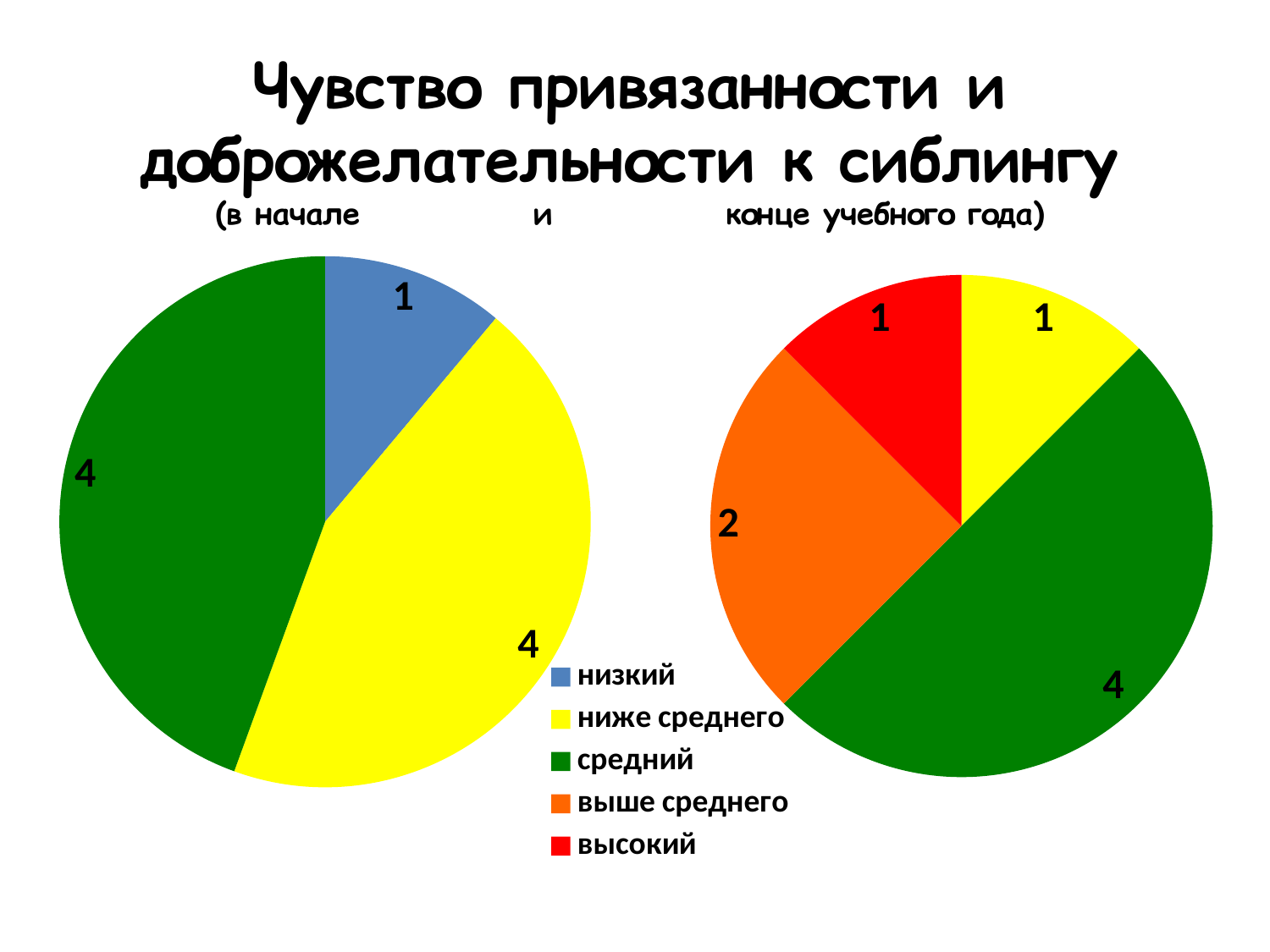

# Чувство привязанности и доброжелательности к сиблингу (в начале             и             конце учебного года)

### Chart

| Category | Столбец2 |
|---|---|
| низкий | 1.0 |
| ниже среднего | 4.0 |
| средний | 4.0 |
| выше среднего | 0.0 |
| высокий | 0.0 |

### Chart

| Category | Столбец2 |
|---|---|
| низкий | 0.0 |
| ниже среднего | 1.0 |
| средний | 4.0 |
| выше среднего | 2.0 |
| высокий | 1.0 |